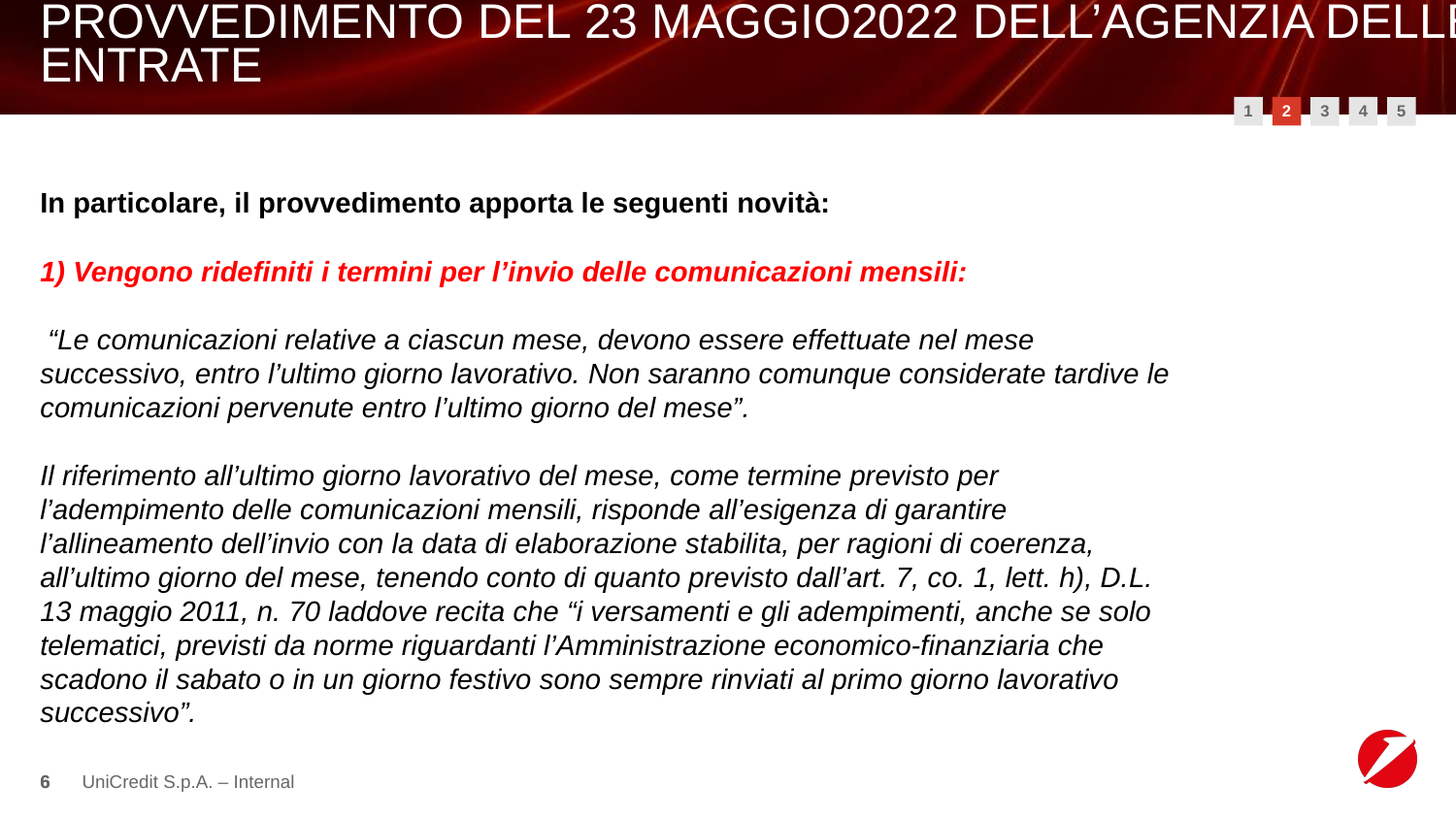

# PROVVEDIMENTO DEL 23 MAGGIO2022 DELL’AGENZIA DELLE ENTRATE
1
2
4
3
5

In particolare, il provvedimento apporta le seguenti novità:

1) Vengono ridefiniti i termini per l’invio delle comunicazioni mensili:

 “Le comunicazioni relative a ciascun mese, devono essere effettuate nel mese successivo, entro l’ultimo giorno lavorativo. Non saranno comunque considerate tardive le comunicazioni pervenute entro l’ultimo giorno del mese”.

Il riferimento all’ultimo giorno lavorativo del mese, come termine previsto per l’adempimento delle comunicazioni mensili, risponde all’esigenza di garantire l’allineamento dell’invio con la data di elaborazione stabilita, per ragioni di coerenza, all’ultimo giorno del mese, tenendo conto di quanto previsto dall’art. 7, co. 1, lett. h), D.L. 13 maggio 2011, n. 70 laddove recita che “i versamenti e gli adempimenti, anche se solo telematici, previsti da norme riguardanti l’Amministrazione economico-finanziaria che scadono il sabato o in un giorno festivo sono sempre rinviati al primo giorno lavorativo successivo”.

UniCredit S.p.A. – Internal